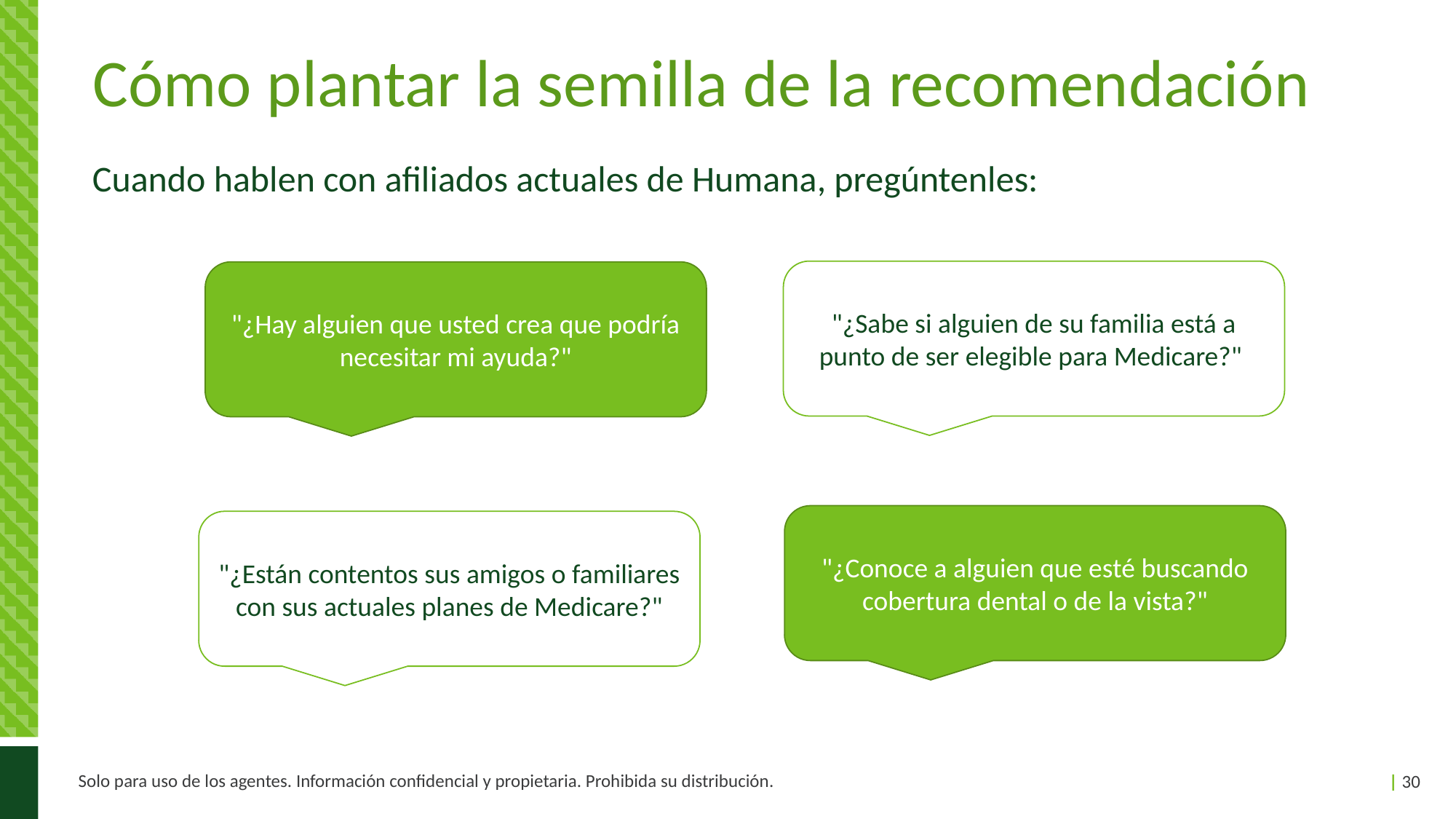

# Cómo plantar la semilla de la recomendación
Cuando hablen con afiliados actuales de Humana, pregúntenles:
"¿Sabe si alguien de su familia está a punto de ser elegible para Medicare?"
"¿Hay alguien que usted crea que podría necesitar mi ayuda?"
"¿Conoce a alguien que esté buscando cobertura dental o de la vista?"
"¿Están contentos sus amigos o familiares con sus actuales planes de Medicare?"

Solo para uso de los agentes. Información confidencial y propietaria. Prohibida su distribución.

| 30